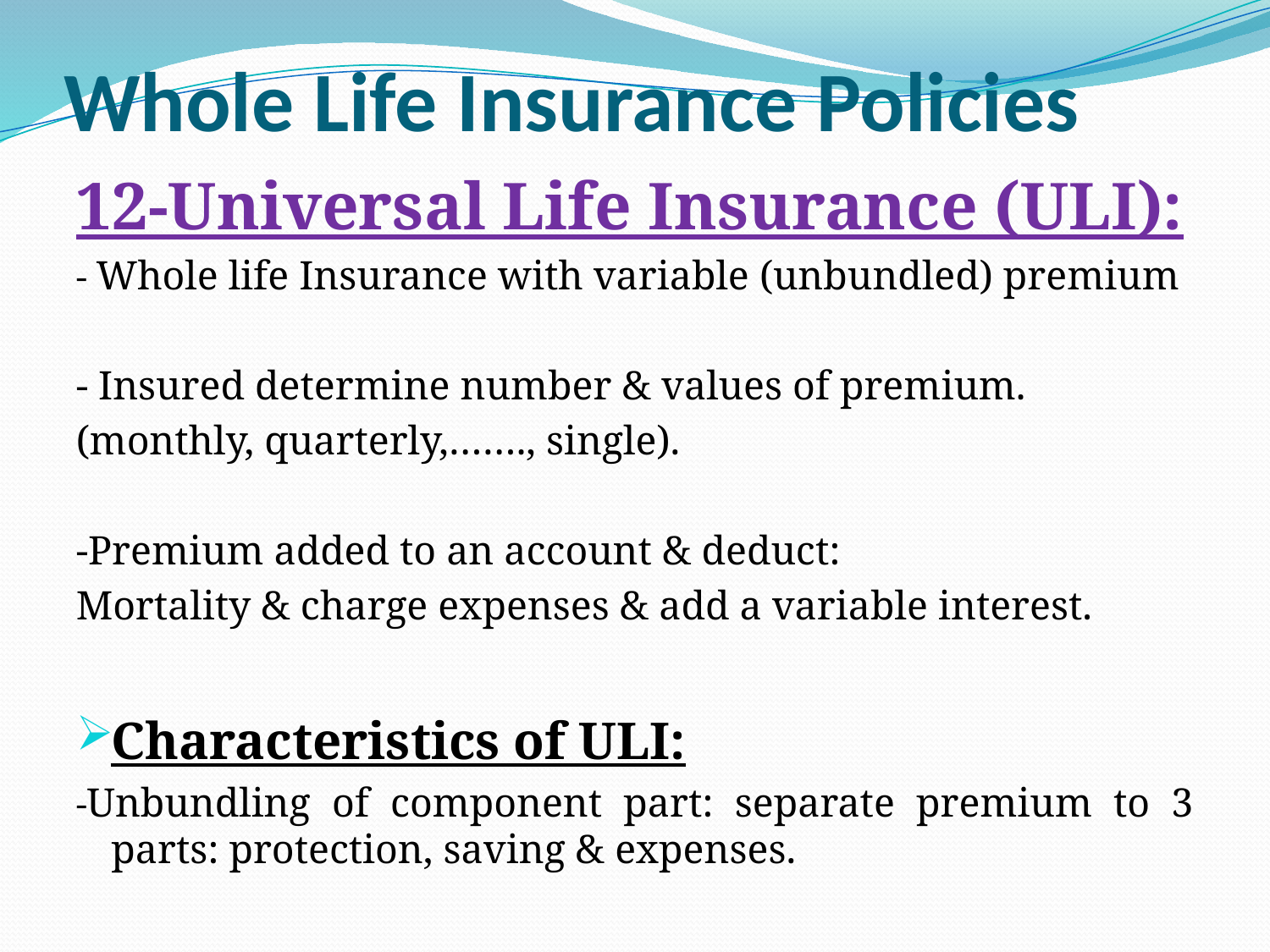

# Whole Life Insurance Policies
12-Universal Life Insurance (ULI):
- Whole life Insurance with variable (unbundled) premium

- Insured determine number & values of premium.
(monthly, quarterly,……., single).

-Premium added to an account & deduct:
Mortality & charge expenses & add a variable interest.

Characteristics of ULI:
-Unbundling of component part: separate premium to 3 parts: protection, saving & expenses.